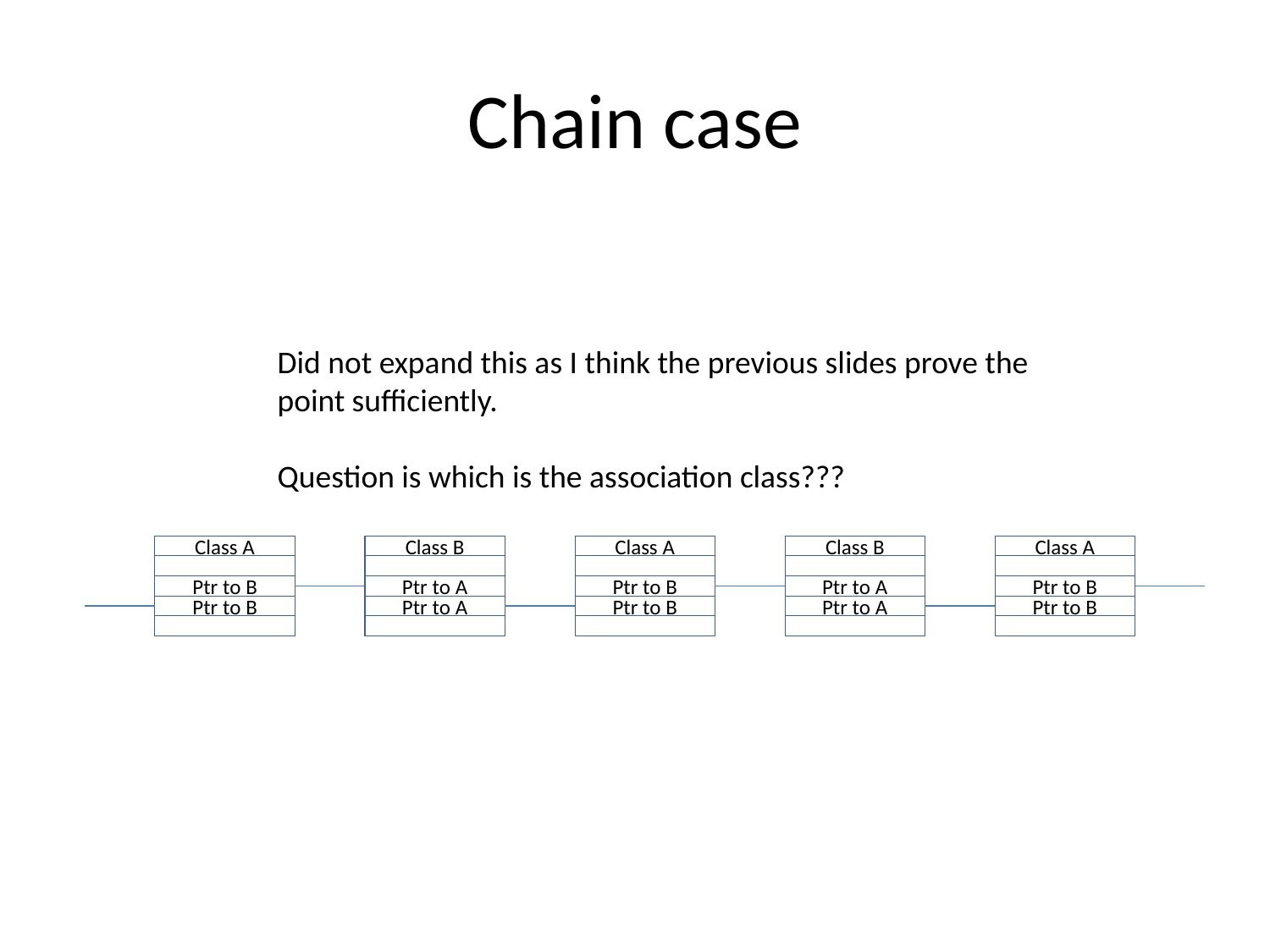

# Chain case
Did not expand this as I think the previous slides prove the point sufficiently.

Question is which is the association class???
Class A
Class B
Class A
Class B
Class A

Ptr to B
Ptr to A
Ptr to B
Ptr to A
Ptr to B
Ptr to B
Ptr to A
Ptr to B
Ptr to A
Ptr to B